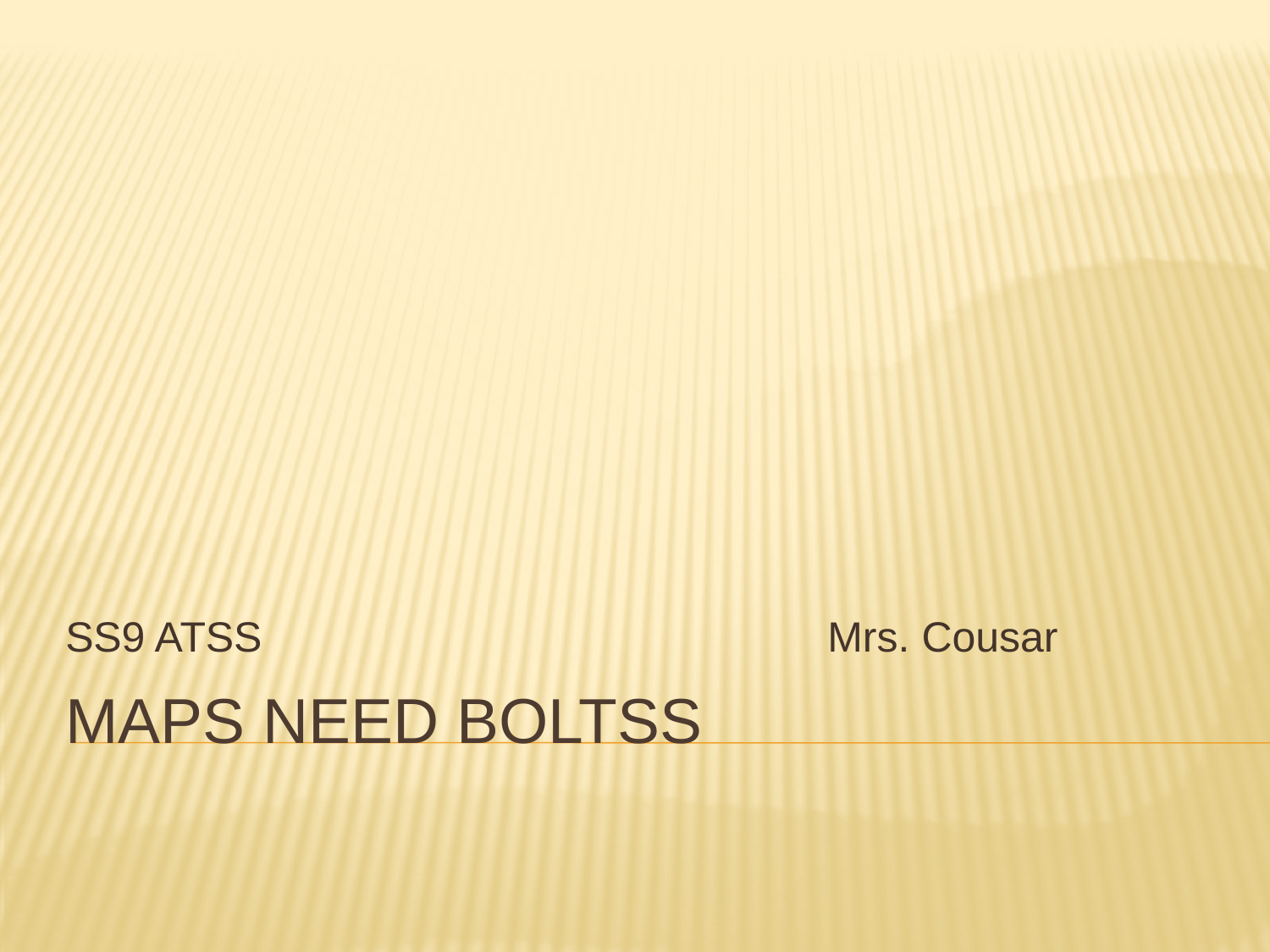

SS9 ATSS 					Mrs. Cousar
# Maps Need BOLTSS